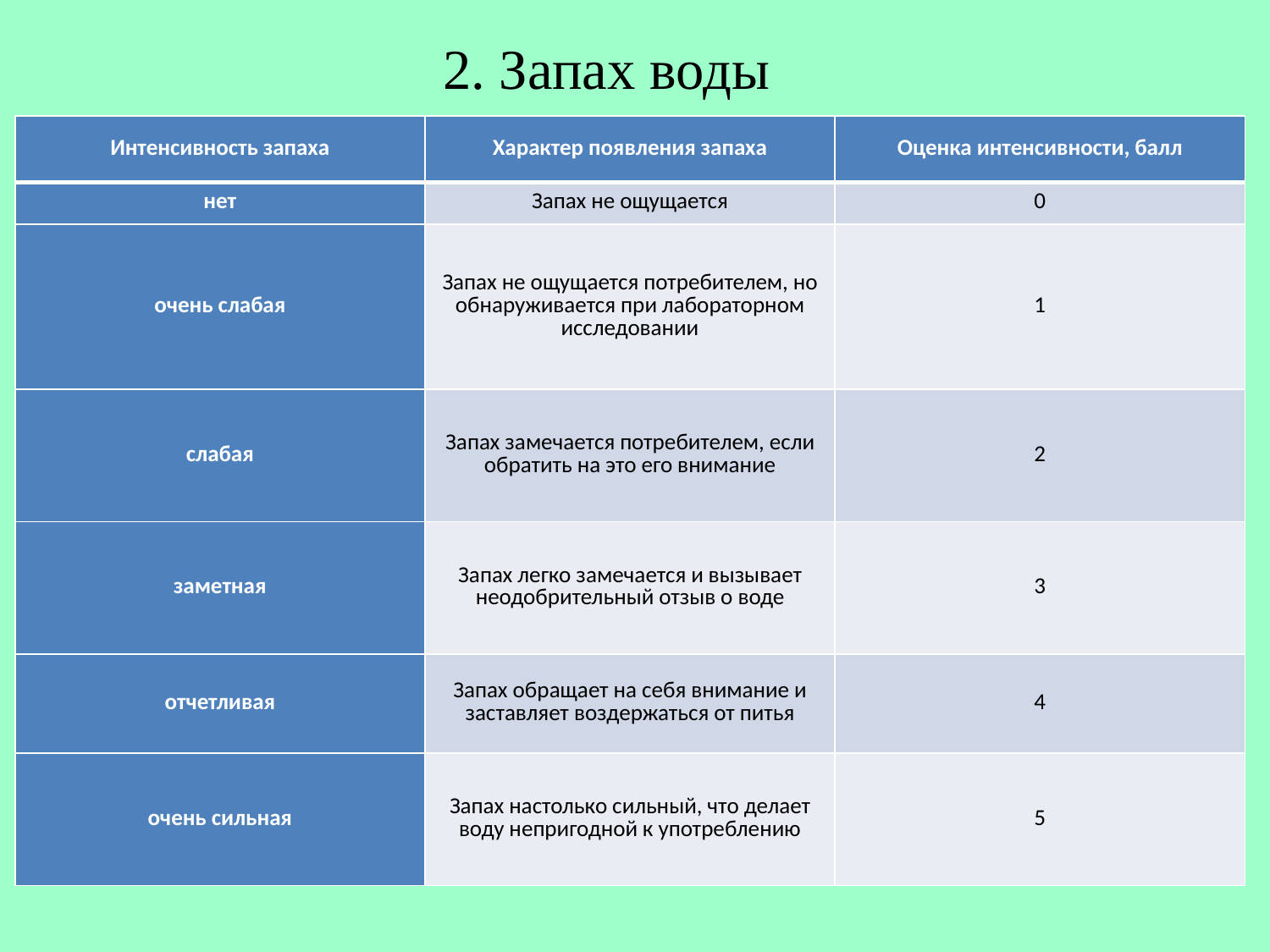

# 2. Запах воды
| Интенсивность запаха | Характер появления запаха | Оценка интенсивности, балл |
| --- | --- | --- |
| нет | Запах не ощущается | 0 |
| очень слабая | Запах не ощущается потребителем, но обнаруживается при лабораторном исследовании | 1 |
| слабая | Запах замечается потребителем, если обратить на это его внимание | 2 |
| заметная | Запах легко замечается и вызывает неодобрительный отзыв о воде | 3 |
| отчетливая | Запах обращает на себя внимание и заставляет воздержаться от питья | 4 |
| очень сильная | Запах настолько сильный, что делает воду непригодной к употреблению | 5 |